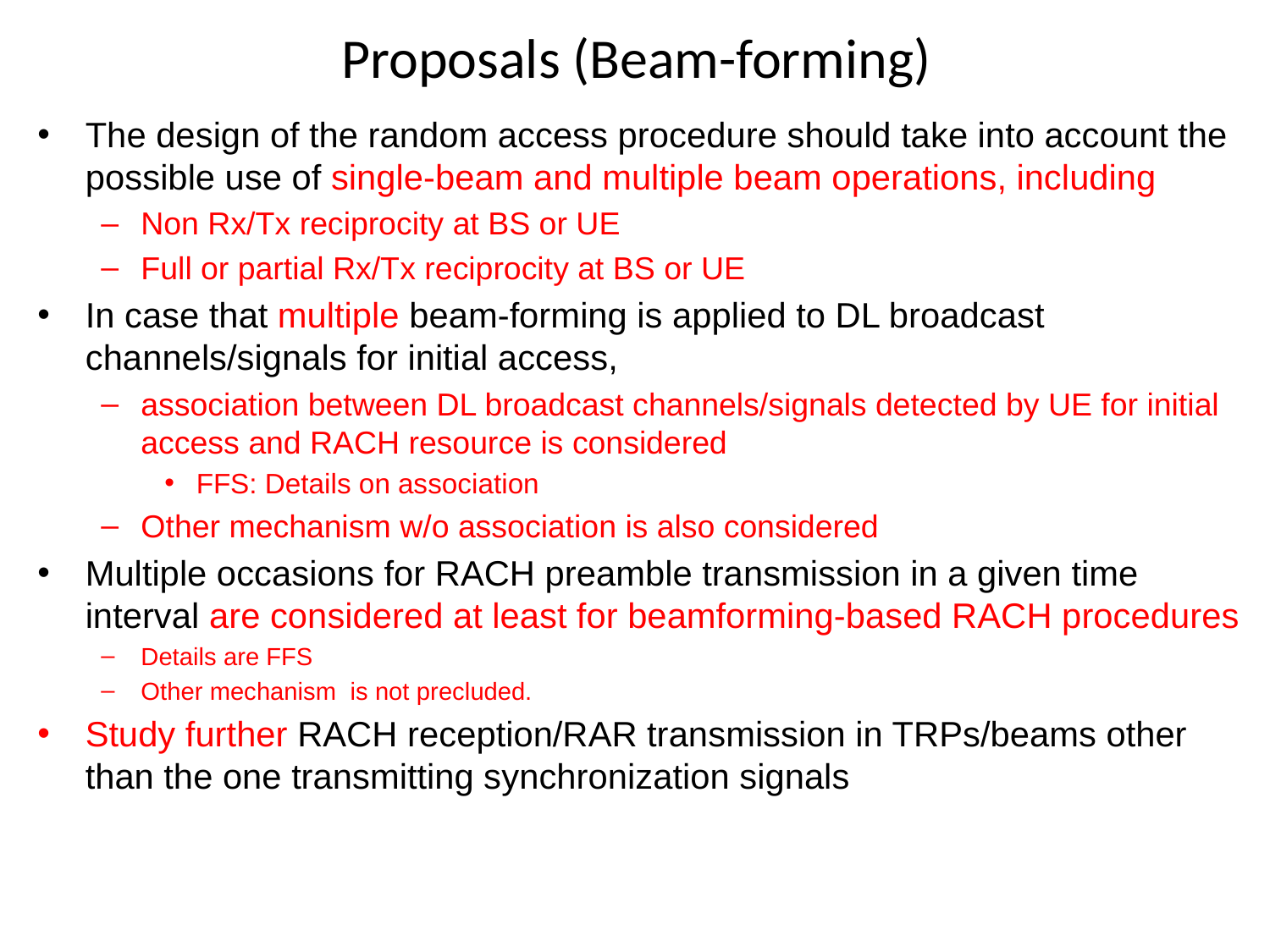

# Proposals (Beam-forming)
The design of the random access procedure should take into account the possible use of single-beam and multiple beam operations, including
Non Rx/Tx reciprocity at BS or UE
Full or partial Rx/Tx reciprocity at BS or UE
In case that multiple beam-forming is applied to DL broadcast channels/signals for initial access,
association between DL broadcast channels/signals detected by UE for initial access and RACH resource is considered
FFS: Details on association
Other mechanism w/o association is also considered
Multiple occasions for RACH preamble transmission in a given time interval are considered at least for beamforming-based RACH procedures
Details are FFS
Other mechanism  is not precluded.
Study further RACH reception/RAR transmission in TRPs/beams other than the one transmitting synchronization signals